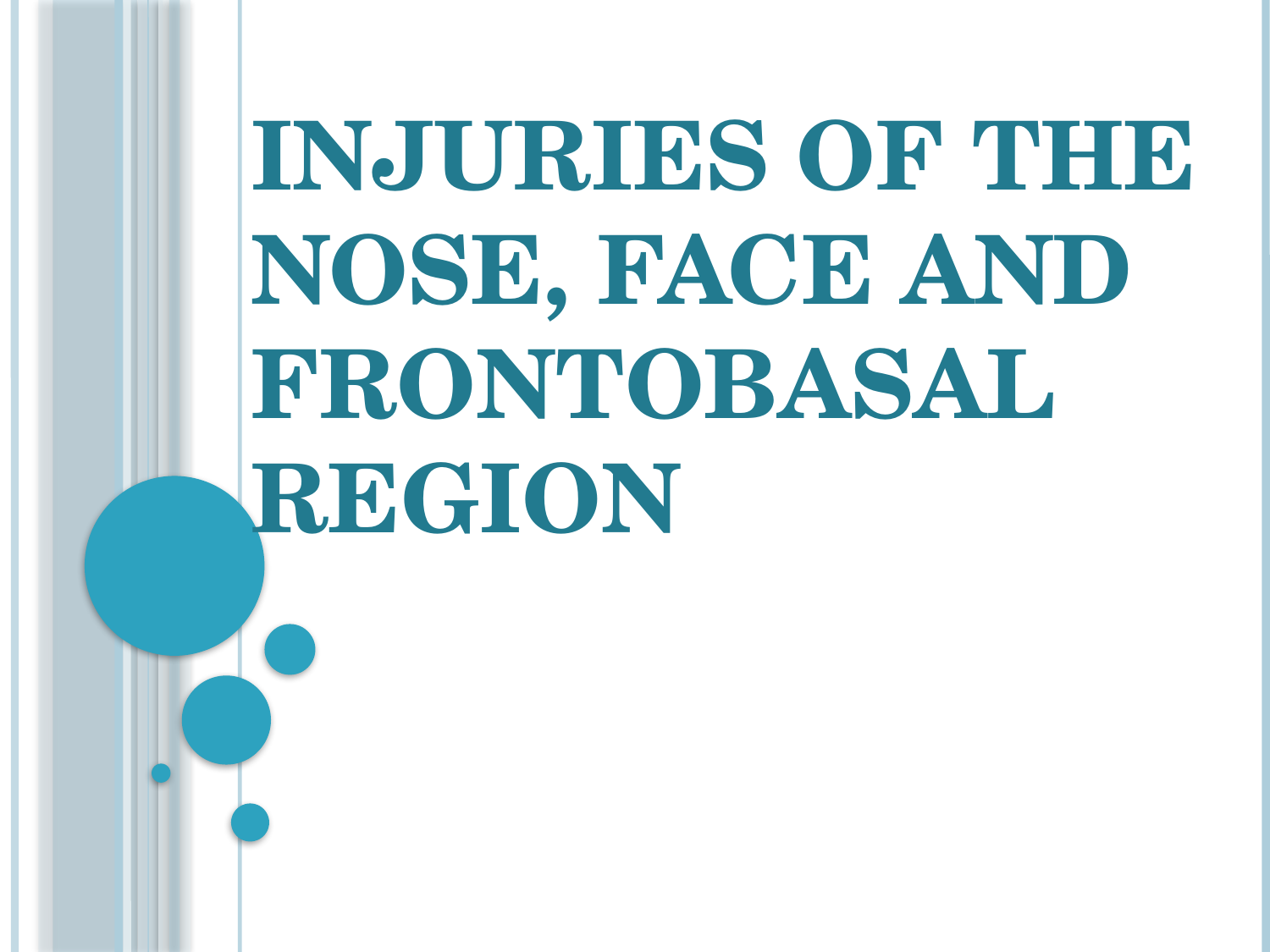

# INJURIES OF THE NOSE, FACE AND FRONTOBASAL REGION